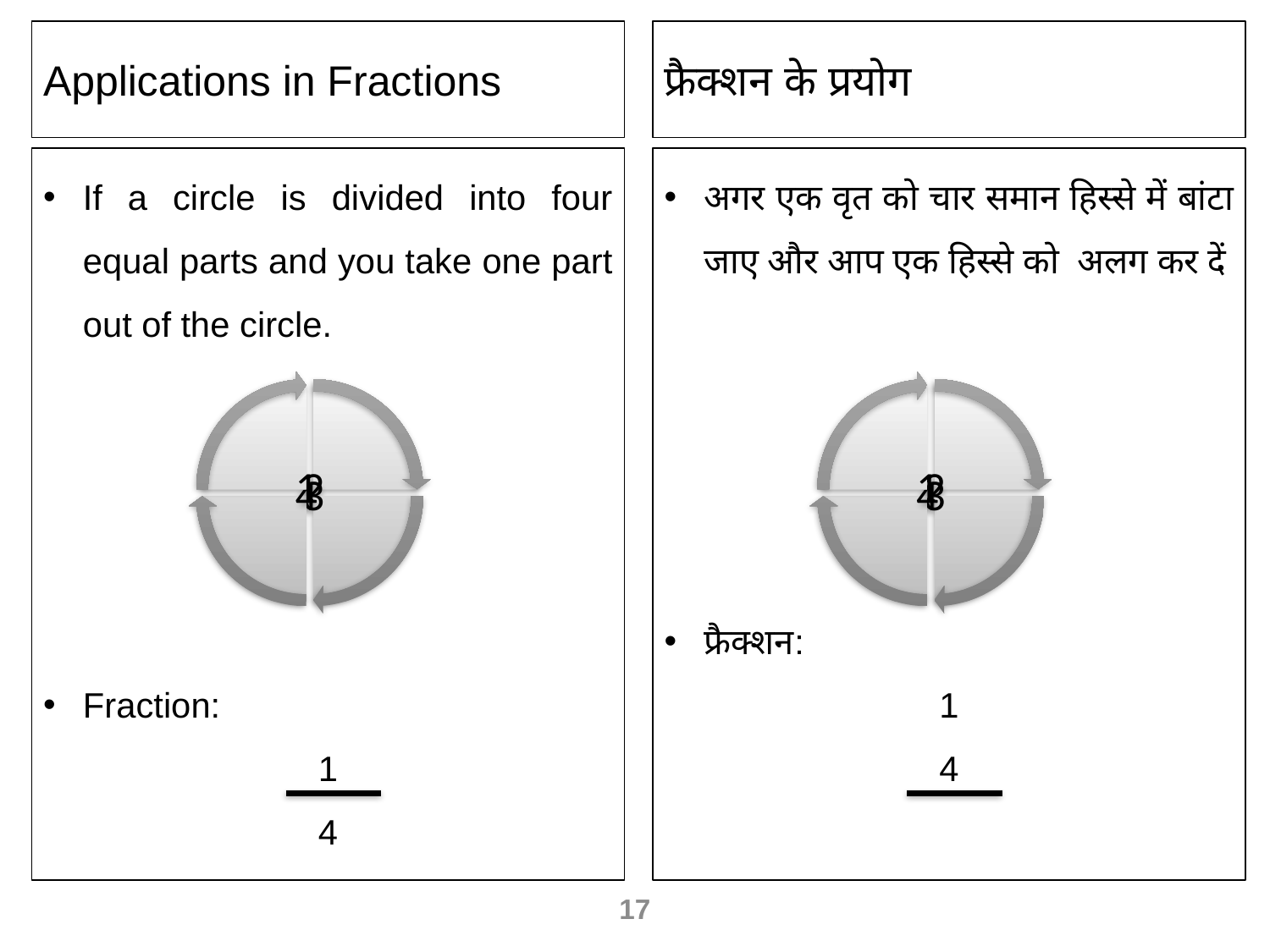

Applications in Fractions
फ्रैक्शन के प्रयोग
If a circle is divided into four equal parts and you take one part out of the circle.

Fraction:
1
4

अगर एक वृत को चार समान हिस्से में बांटा जाए और आप एक हिस्से को  अलग कर दें

फ्रैक्शन:
1
4

2
3
4
1
2
3
4
1
17